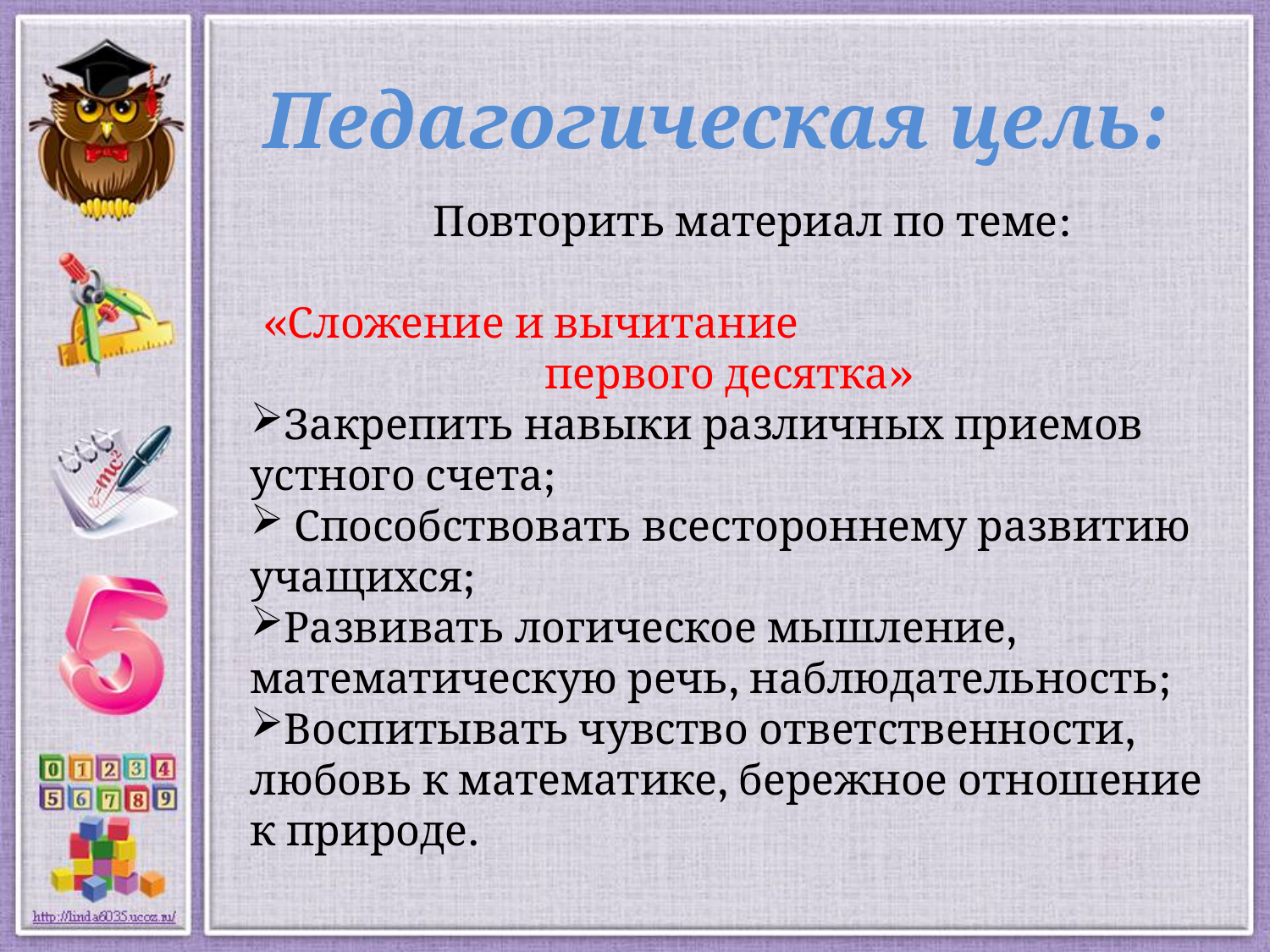

# Педагогическая цель:
                  Повторить материал по теме:
 «Сложение и вычитание                                          первого десятка»
Закрепить навыки различных приемов устного счета;
 Способствовать всестороннему развитию учащихся;
Развивать логическое мышление, математическую речь, наблюдательность;
Воспитывать чувство ответственности, любовь к математике, бережное отношение к природе.